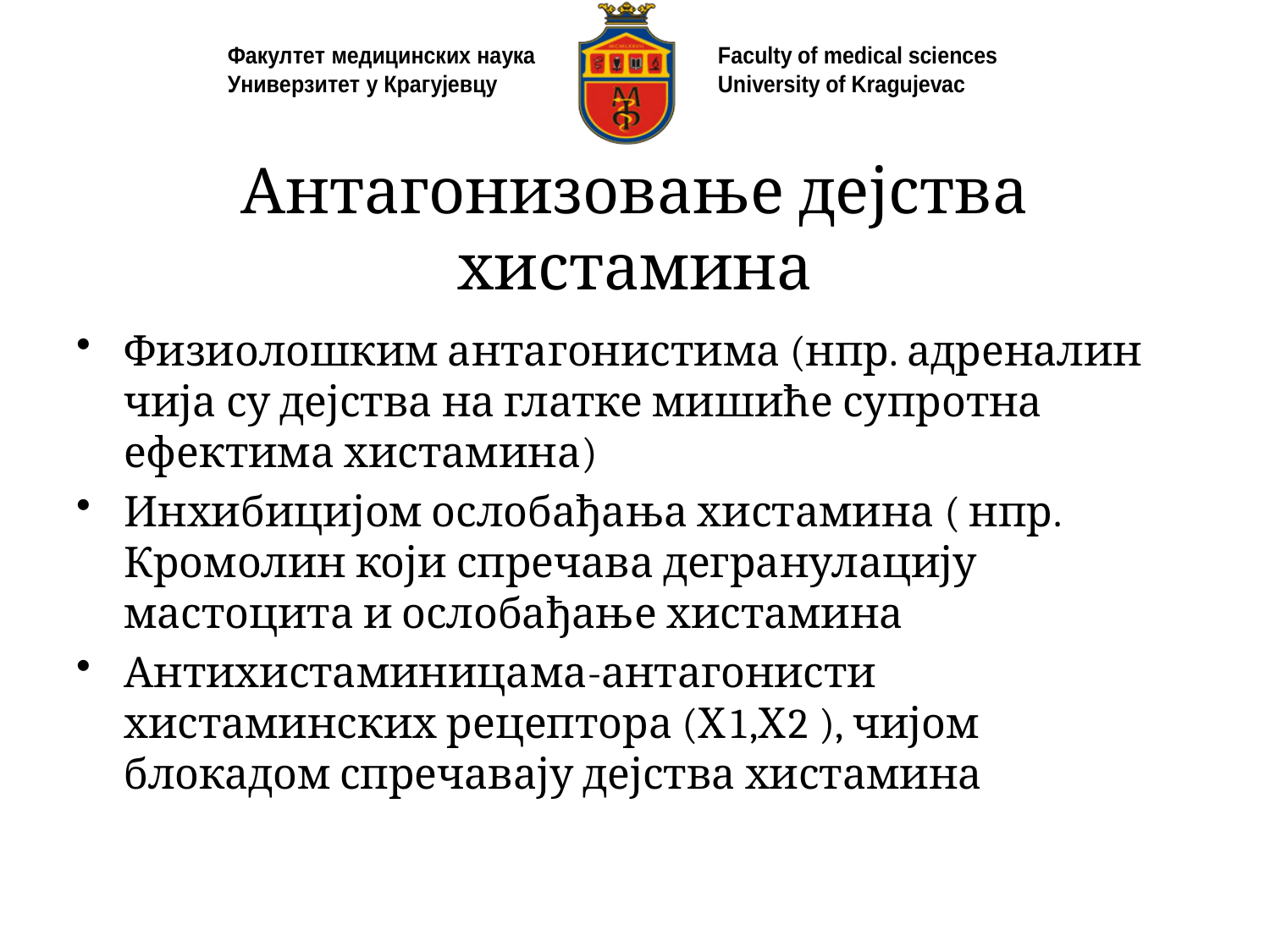

# Антагонизовање дејства хистамина
Физиолошким антагонистима (нпр. адреналин чија су дејства на глатке мишиће супротна ефектима хистамина)
Инхибицијом ослобађања хистамина ( нпр. Кромолин који спречава дегранулацију мастоцита и ослобађање хистамина
Антихистаминицама-антагонисти хистаминских рецептора (Х1,Х2 ), чијом блокадом спречавају дејства хистамина